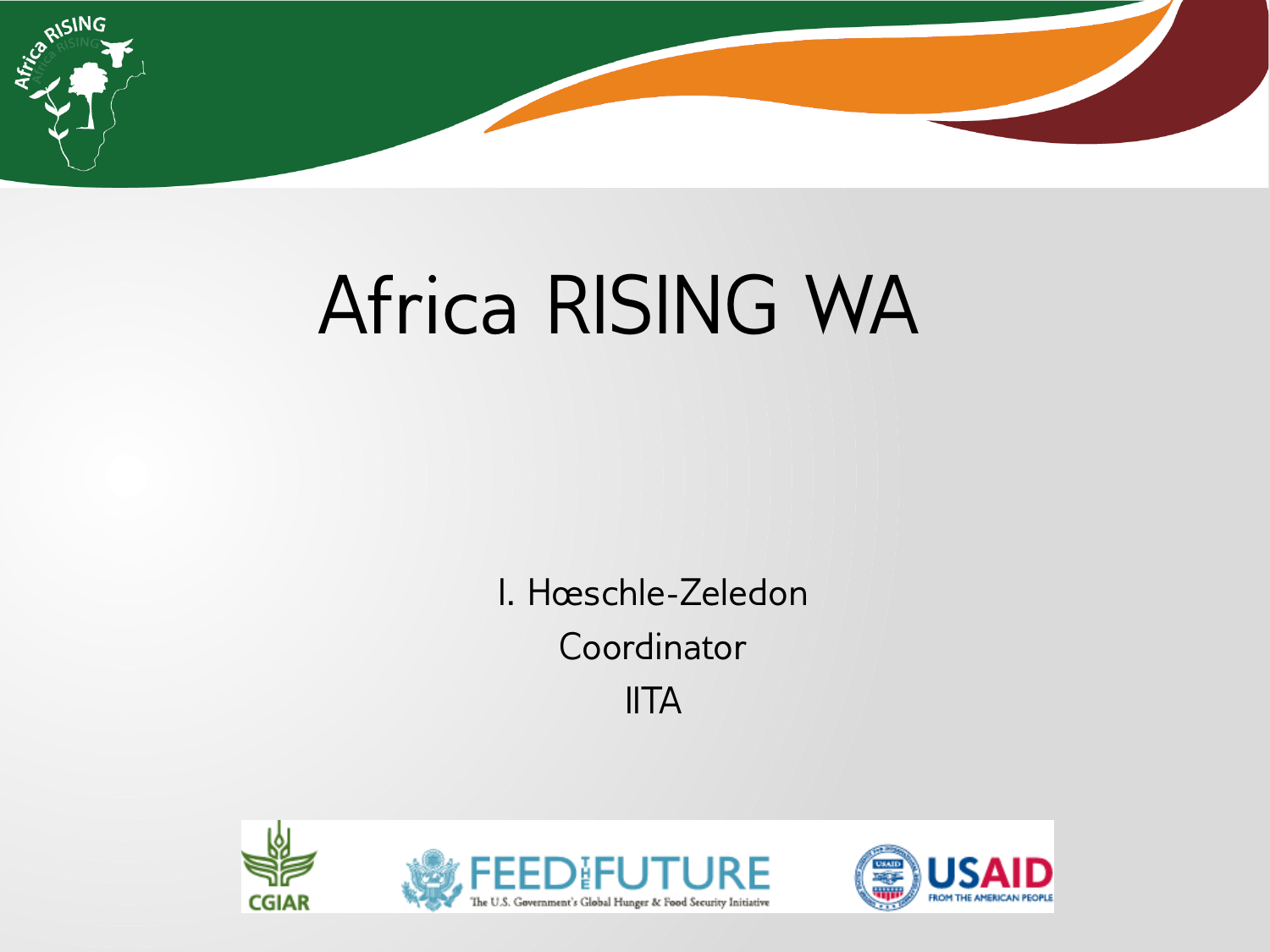

Africa RISING WA
I. Hoeschle-Zeledon
Coordinator
IITA